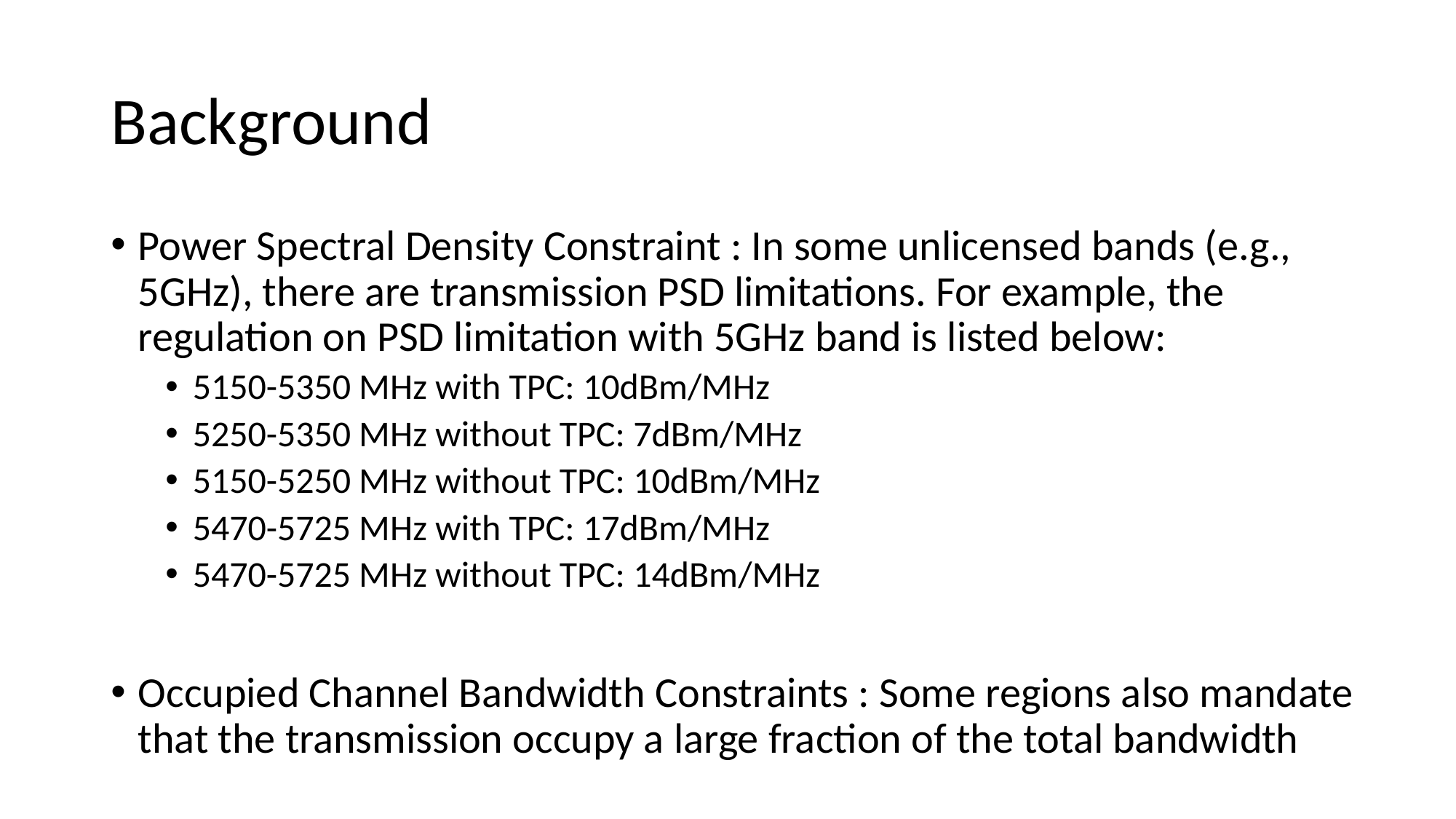

# Background

Power Spectral Density Constraint : In some unlicensed bands (e.g., 5GHz), there are transmission PSD limitations. For example, the regulation on PSD limitation with 5GHz band is listed below:
5150-5350 MHz with TPC: 10dBm/MHz
5250-5350 MHz without TPC: 7dBm/MHz
5150-5250 MHz without TPC: 10dBm/MHz
5470-5725 MHz with TPC: 17dBm/MHz
5470-5725 MHz without TPC: 14dBm/MHz

Occupied Channel Bandwidth Constraints : Some regions also mandate that the transmission occupy a large fraction of the total bandwidth